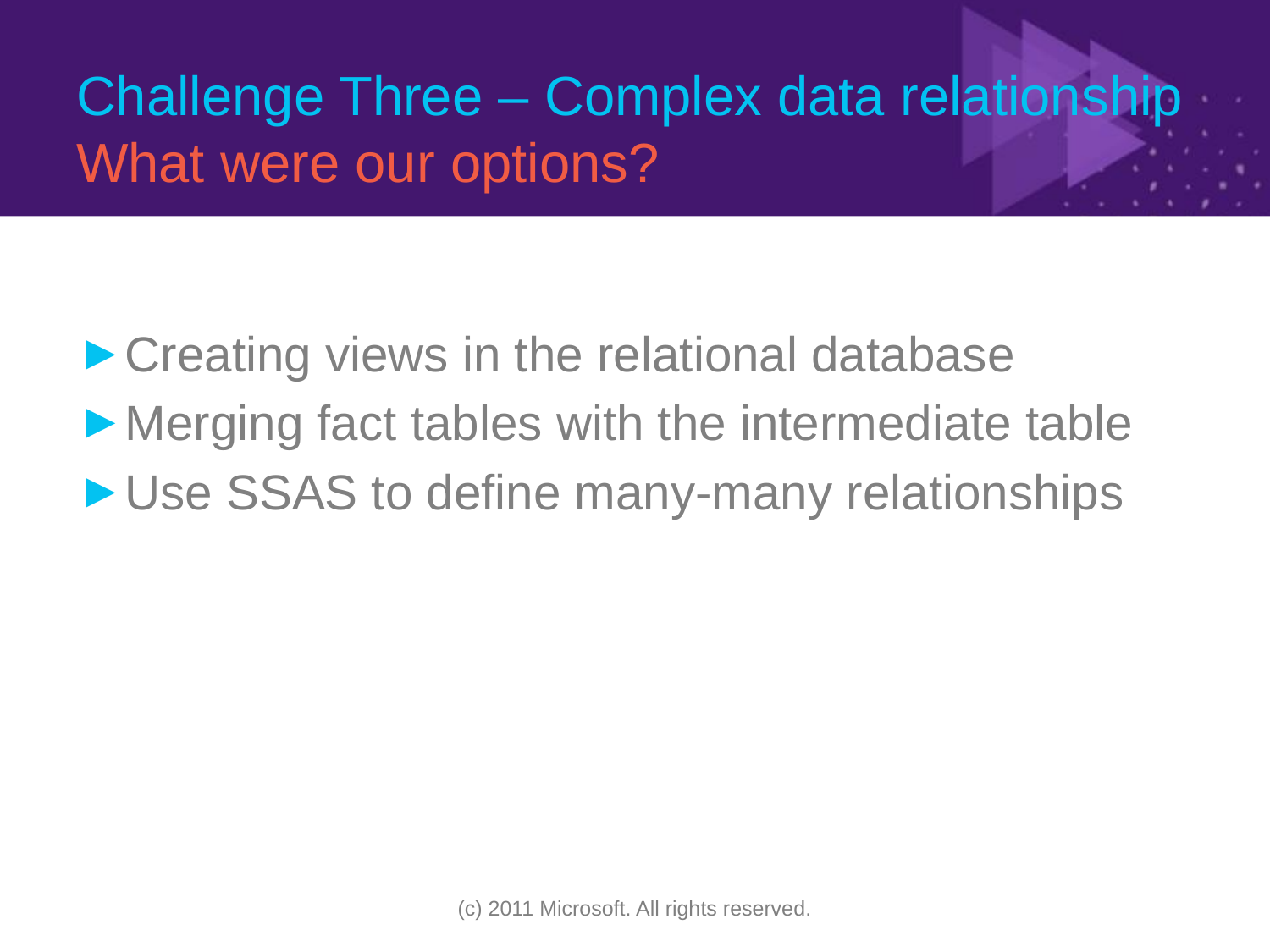

# Challenge Three – Complex data relationship What were our options?
Creating views in the relational database
Merging fact tables with the intermediate table
Use SSAS to define many-many relationships

(c) 2011 Microsoft. All rights reserved.